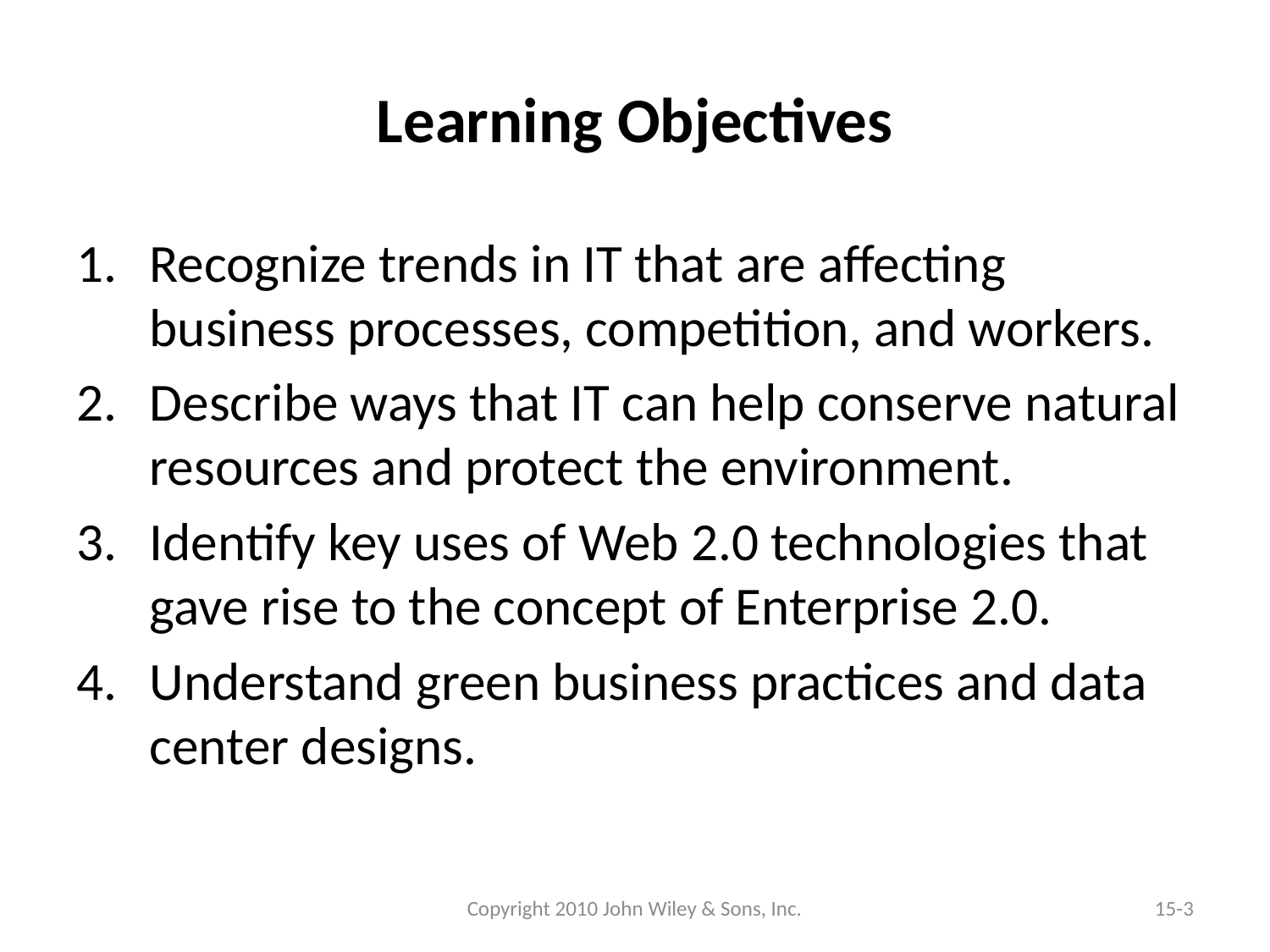

# Learning Objectives
Recognize trends in IT that are affecting business processes, competition, and workers.
Describe ways that IT can help conserve natural resources and protect the environment.
Identify key uses of Web 2.0 technologies that gave rise to the concept of Enterprise 2.0.
Understand green business practices and data center designs.

Copyright 2010 John Wiley & Sons, Inc.
15-3